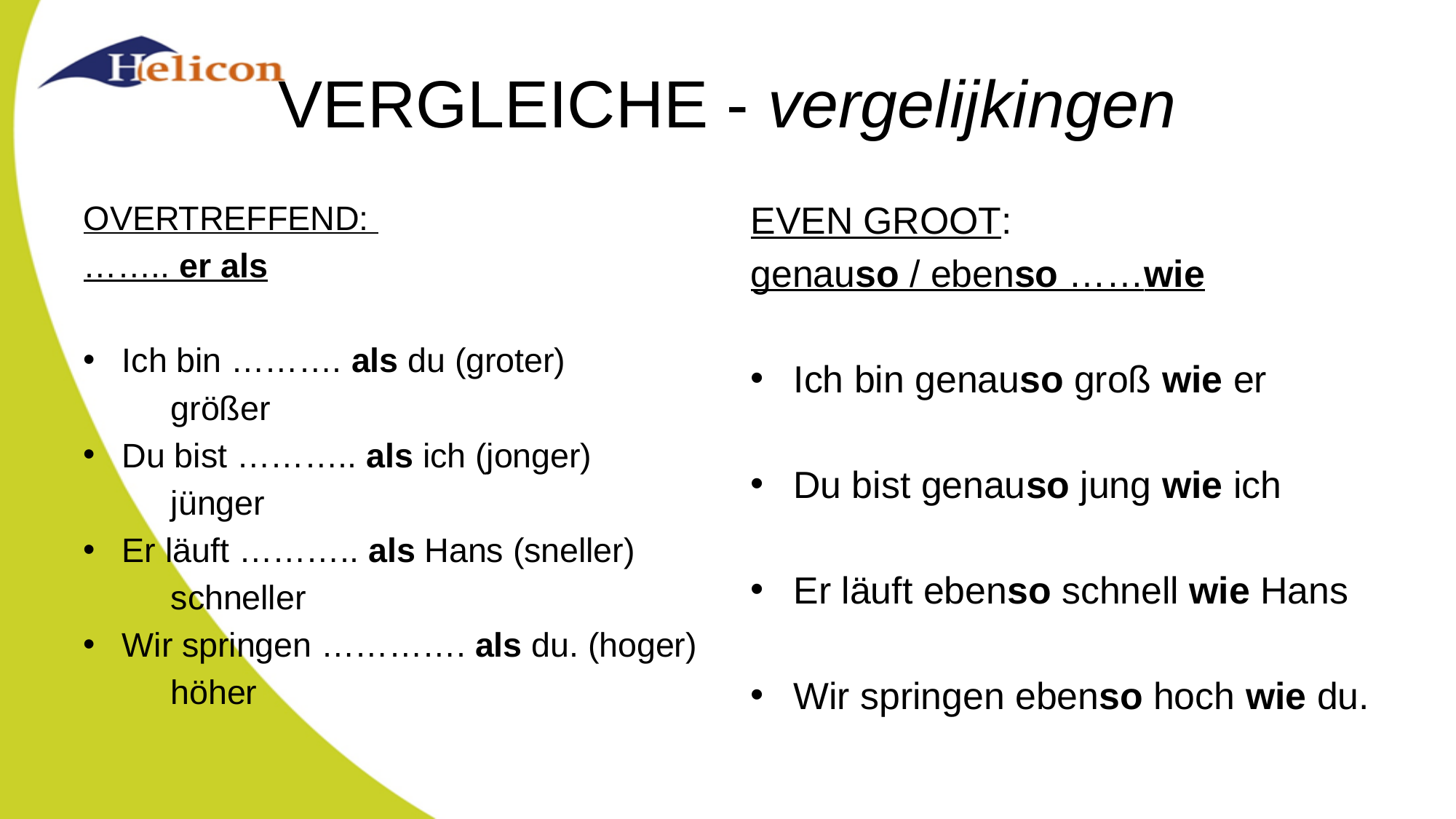

# VERGLEICHE - vergelijkingen
OVERTREFFEND:
…….. er als

Ich bin ………. als du (groter)
	größer
Du bist ……….. als ich (jonger)
	jünger
Er läuft ……….. als Hans (sneller)
	schneller
Wir springen …………. als du. (hoger)
	höher

EVEN GROOT:
genauso / ebenso ……wie

Ich bin genauso groß wie er

Du bist genauso jung wie ich

Er läuft ebenso schnell wie Hans

Wir springen ebenso hoch wie du.